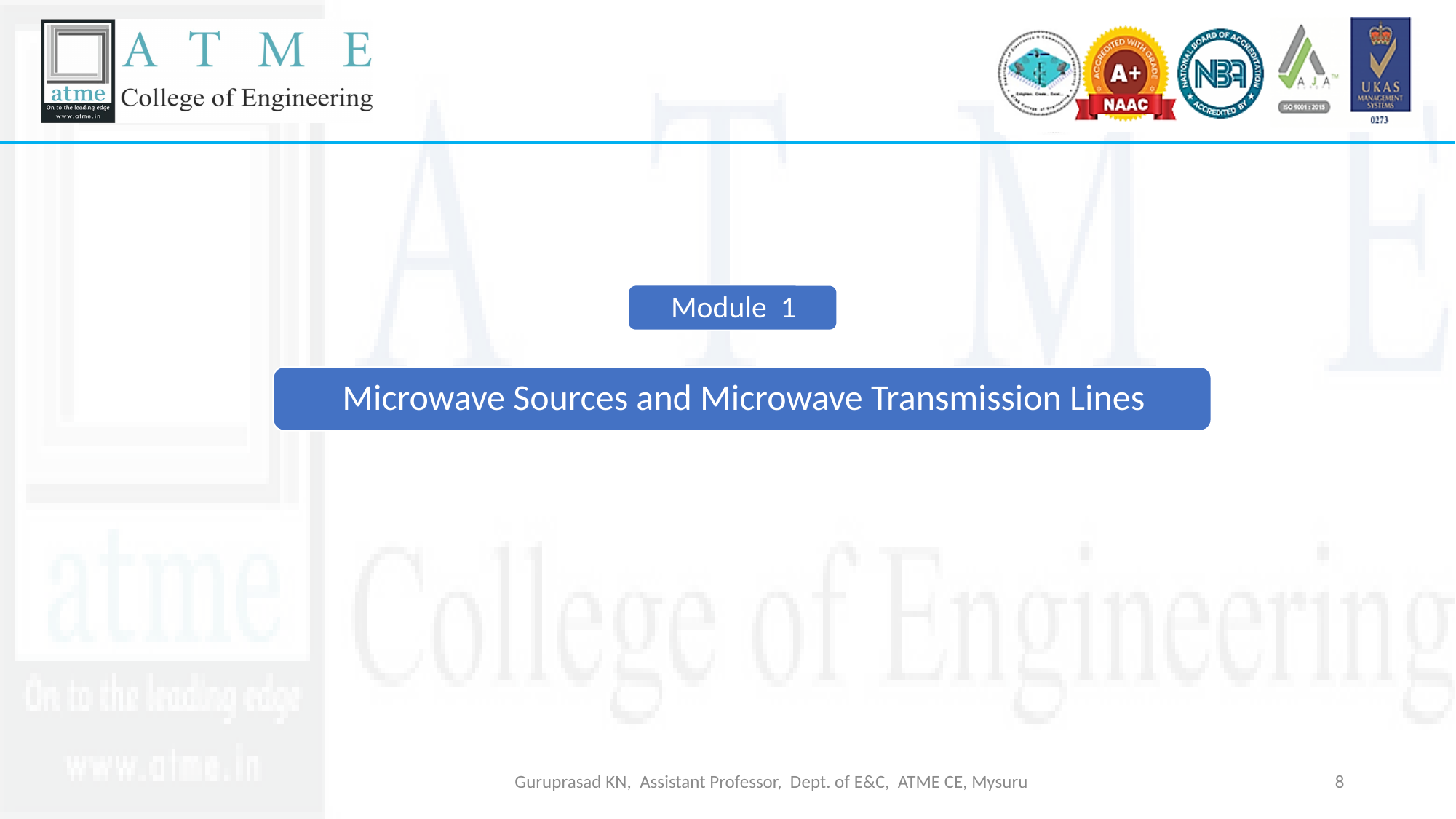

Module  1
Microwave Sources and Microwave Transmission Lines
Guruprasad KN,  Assistant Professor,  Dept. of E&C,  ATME CE, Mysuru
8